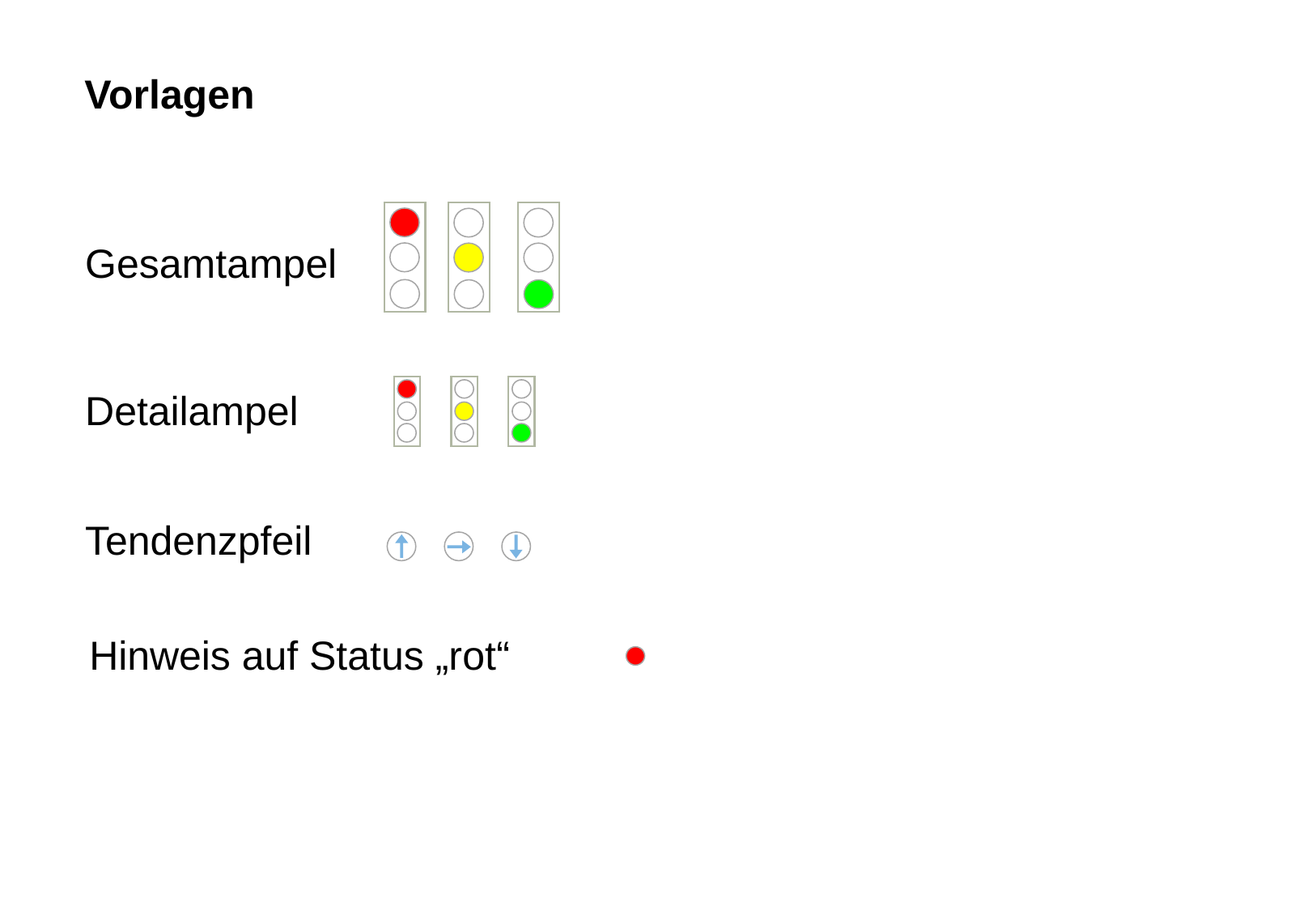

Vorlagen

Gesamtampel

Detailampel
Tendenzpfeil

Hinweis auf Status „rot“